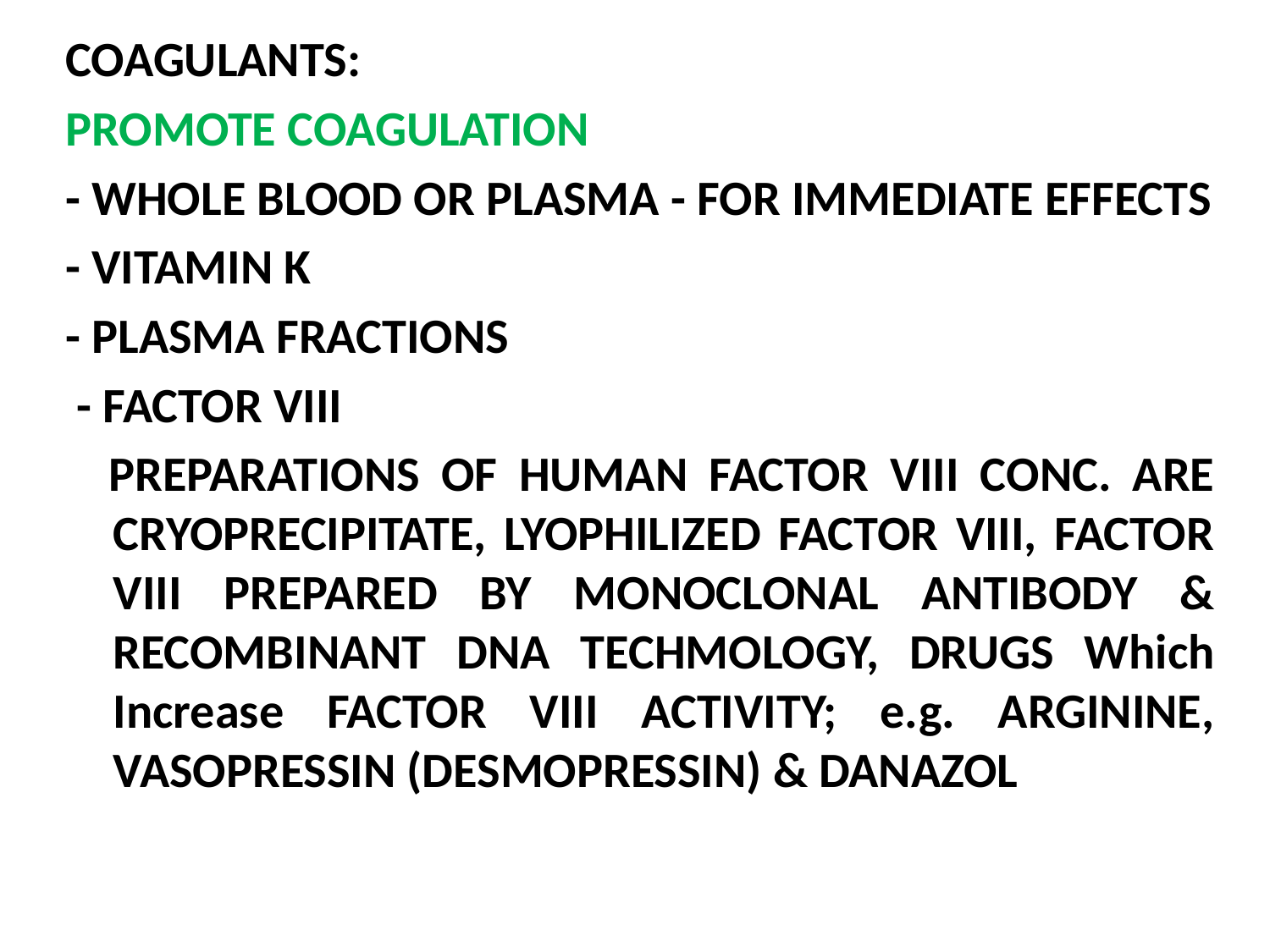

COAGULANTS:
PROMOTE COAGULATION
- WHOLE BLOOD OR PLASMA - FOR IMMEDIATE EFFECTS
- VITAMIN K
- PLASMA FRACTIONS
 - FACTOR VIII
  PREPARATIONS OF HUMAN FACTOR VIII CONC. ARE CRYOPRECIPITATE, LYOPHILIZED FACTOR VIII, FACTOR VIII PREPARED BY MONOCLONAL ANTIBODY & RECOMBINANT DNA TECHMOLOGY, DRUGS Which Increase FACTOR VIII ACTIVITY; e.g. ARGININE, VASOPRESSIN (DESMOPRESSIN) & DANAZOL